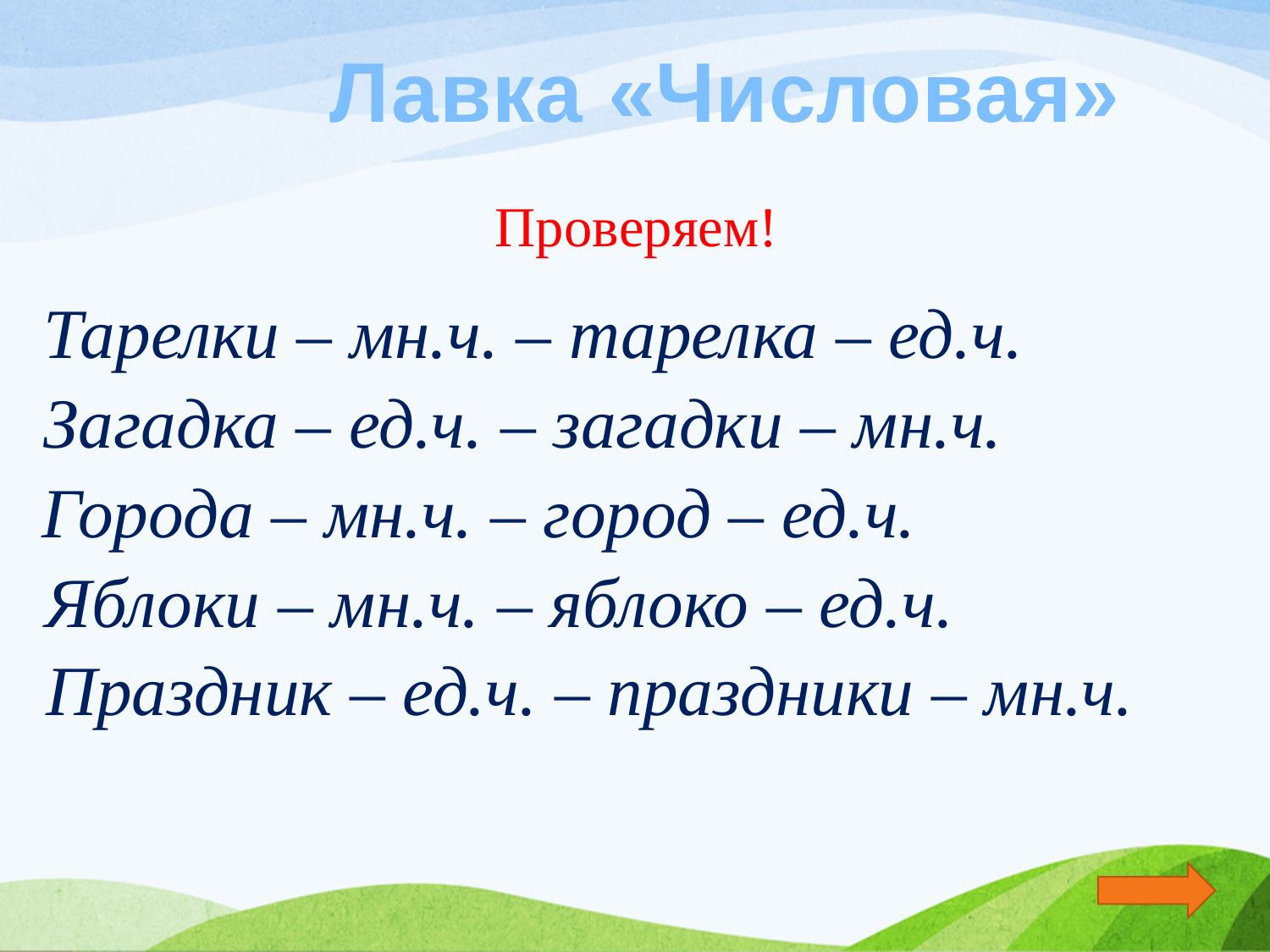

Лавка «Числовая»
Проверяем!
Тарелки – мн.ч. – тарелка – ед.ч.
Загадка – ед.ч. – загадки – мн.ч.
Города – мн.ч. – город – ед.ч.
Яблоки – мн.ч. – яблоко – ед.ч.
Праздник – ед.ч. – праздники – мн.ч.